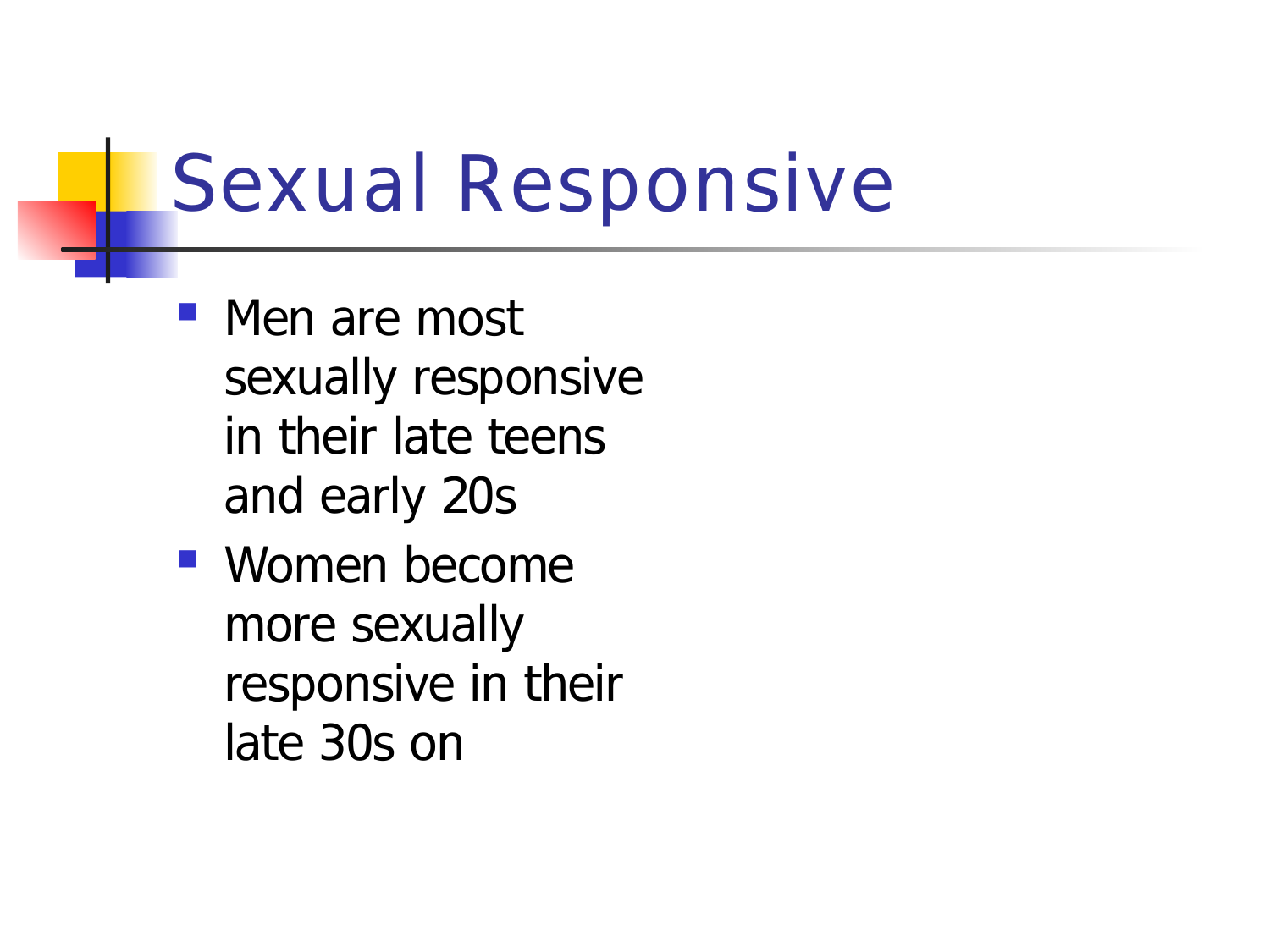

# Sexual Responsive
Men are most sexually responsive in their late teens and early 20s
Women become more sexually responsive in their late 30s on